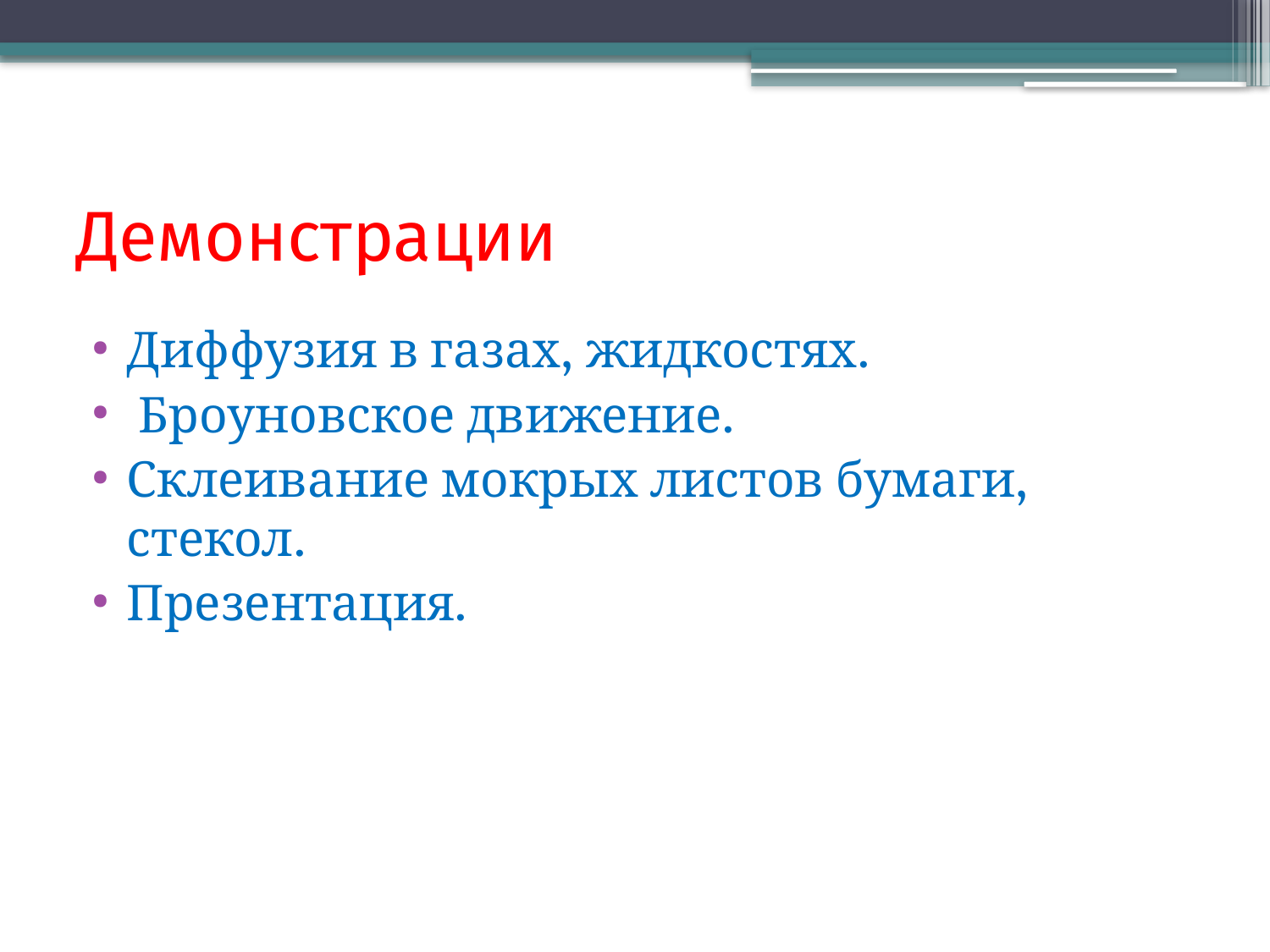

# Демонстрации
Диффузия в газах, жидкостях.
 Броуновское движение.
Склеивание мокрых листов бумаги, стекол.
Презентация.